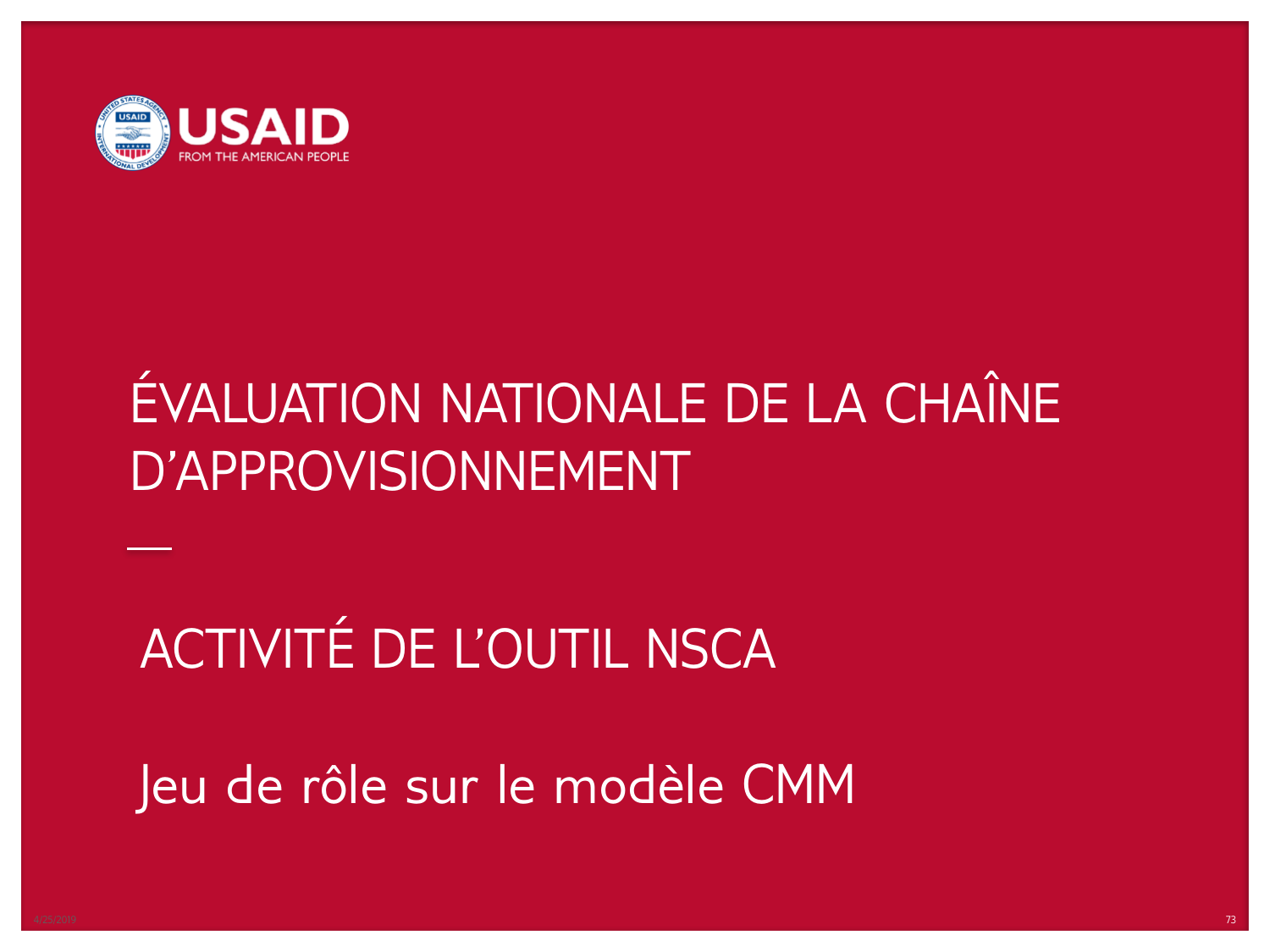

# ACTIVITÉ DE L’OUTIL NSCA Jeu de rôle sur le modèle CMM
4/25/2019
73